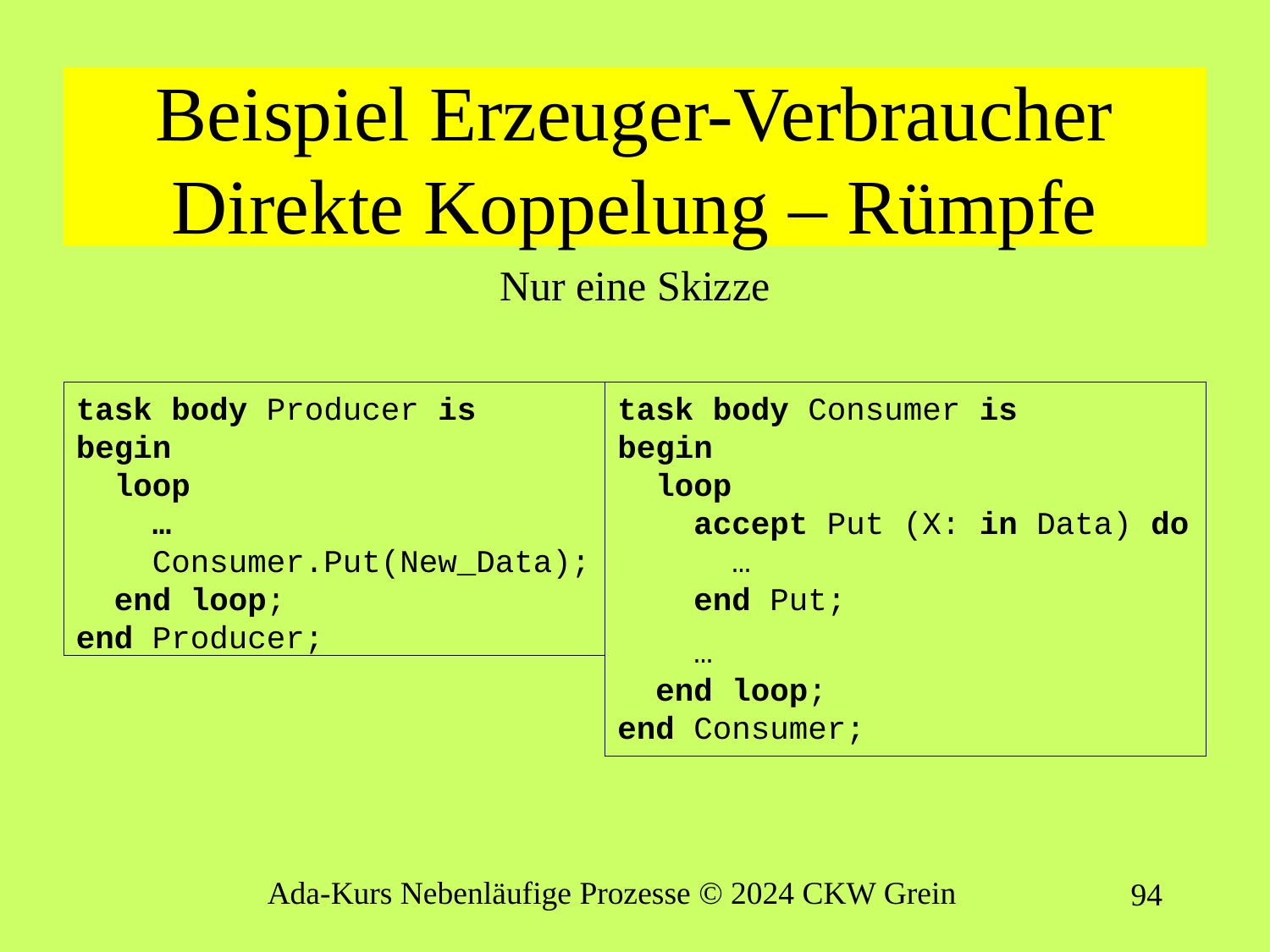

# Beispiel Erzeuger-Verbraucher Direkte Koppelung – Rümpfe
Nur eine Skizze
task body Producer is
begin
  loop
    …
    Consumer.Put(New_Data);
  end loop;
end Producer;
task body Consumer is
begin
  loop
    accept Put (X: in Data) do
      …
    end Put;
    …
  end loop;
end Consumer;
Ada-Kurs Nebenläufige Prozesse © 2024 CKW Grein
94